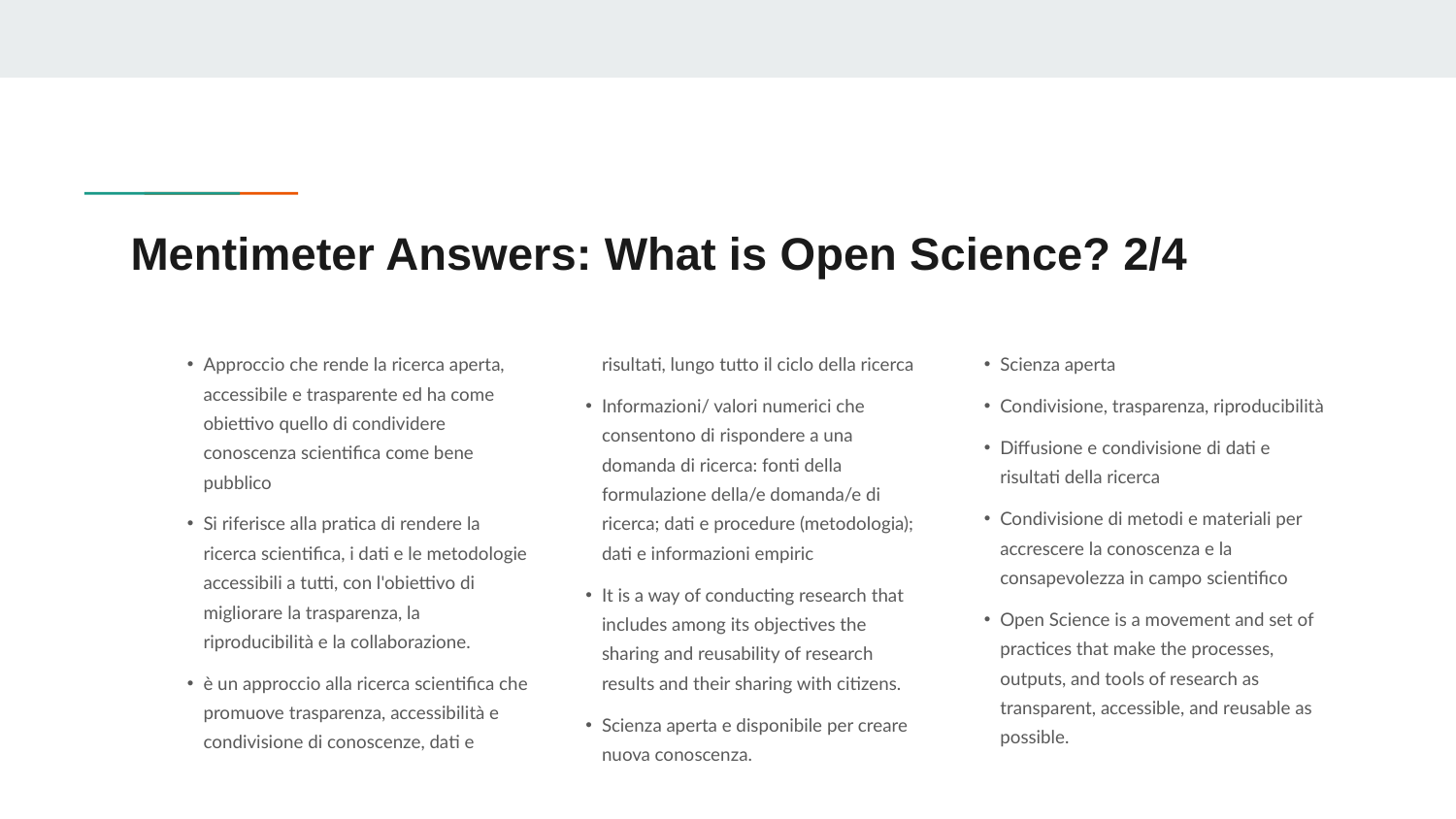

# Mentimeter Answers: What is Open Science? 2/4
Approccio che rende la ricerca aperta, accessibile e trasparente ed ha come obiettivo quello di condividere conoscenza scientifica come bene pubblico
Si riferisce alla pratica di rendere la ricerca scientifica, i dati e le metodologie accessibili a tutti, con l'obiettivo di migliorare la trasparenza, la riproducibilità e la collaborazione.
è un approccio alla ricerca scientifica che promuove trasparenza, accessibilità e condivisione di conoscenze, dati e risultati, lungo tutto il ciclo della ricerca
Informazioni/ valori numerici che consentono di rispondere a una domanda di ricerca: fonti della formulazione della/e domanda/e di ricerca; dati e procedure (metodologia); dati e informazioni empiric
It is a way of conducting research that includes among its objectives the sharing and reusability of research results and their sharing with citizens.
Scienza aperta e disponibile per creare nuova conoscenza.
Scienza aperta
Condivisione, trasparenza, riproducibilità
Diffusione e condivisione di dati e risultati della ricerca
Condivisione di metodi e materiali per accrescere la conoscenza e la consapevolezza in campo scientifico
Open Science is a movement and set of practices that make the processes, outputs, and tools of research as transparent, accessible, and reusable as possible.